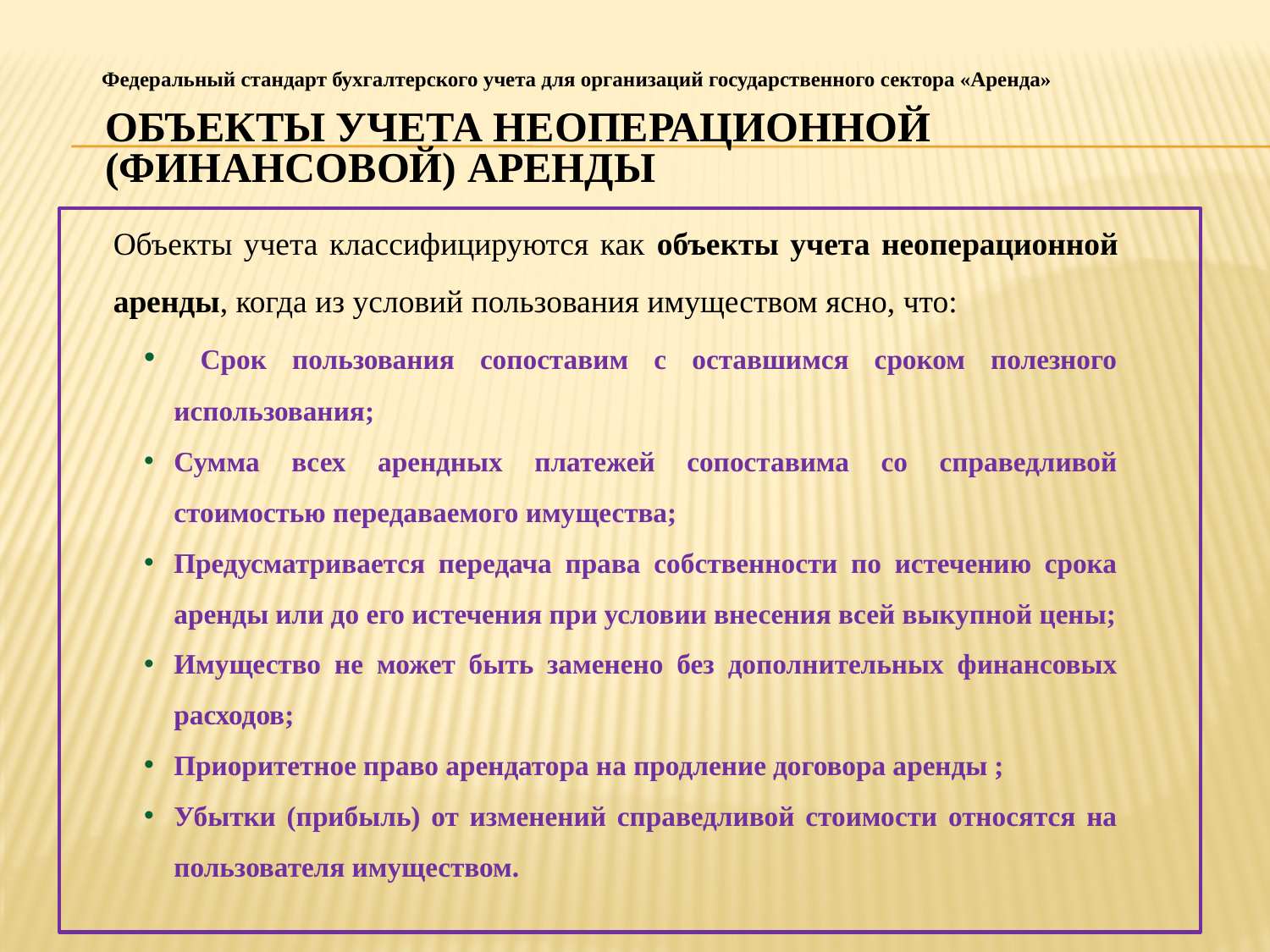

Федеральный стандарт бухгалтерского учета для организаций государственного сектора «Аренда»
# ОБЪЕКТЫ УЧЕТА неОПЕРАЦИОННОЙ (ФИНАНСОВОЙ) АРЕНДЫ

Объекты учета классифицируются как объекты учета неоперационной аренды, когда из условий пользования имуществом ясно, что:
 Срок пользования сопоставим с оставшимся сроком полезного использования;
Сумма всех арендных платежей сопоставима со справедливой стоимостью передаваемого имущества;
Предусматривается передача права собственности по истечению срока аренды или до его истечения при условии внесения всей выкупной цены;
Имущество не может быть заменено без дополнительных финансовых расходов;
Приоритетное право арендатора на продление договора аренды ;
Убытки (прибыль) от изменений справедливой стоимости относятся на пользователя имуществом.